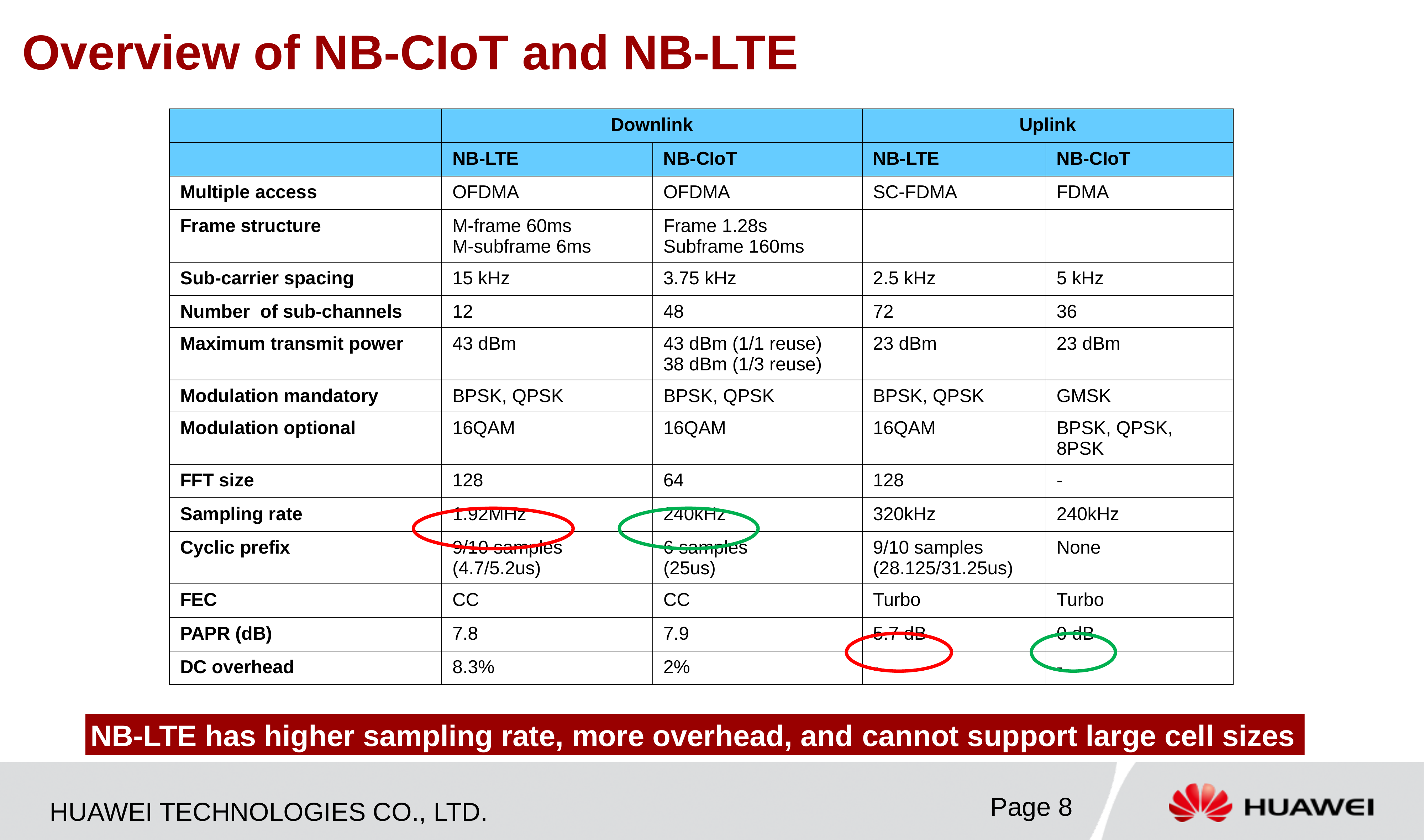

# Overview of NB-CIoT and NB-LTE
|  | Downlink |  | Uplink |  |
| --- | --- | --- | --- | --- |
|  | NB-LTE | NB-CIoT | NB-LTE | NB-CIoT |
| Multiple access | OFDMA | OFDMA | SC-FDMA | FDMA |
| Frame structure | M-frame 60ms M-subframe 6ms | Frame 1.28s Subframe 160ms |  |  |
| Sub-carrier spacing | 15 kHz | 3.75 kHz | 2.5 kHz | 5 kHz |
| Number of sub-channels | 12 | 48 | 72 | 36 |
| Maximum transmit power | 43 dBm | 43 dBm (1/1 reuse) 38 dBm (1/3 reuse) | 23 dBm | 23 dBm |
| Modulation mandatory | BPSK, QPSK | BPSK, QPSK | BPSK, QPSK | GMSK |
| Modulation optional | 16QAM | 16QAM | 16QAM | BPSK, QPSK, 8PSK |
| FFT size | 128 | 64 | 128 | - |
| Sampling rate | 1.92MHz | 240kHz | 320kHz | 240kHz |
| Cyclic prefix | 9/10 samples (4.7/5.2us) | 6 samples (25us) | 9/10 samples (28.125/31.25us) | None |
| FEC | CC | CC | Turbo | Turbo |
| PAPR (dB) | 7.8 | 7.9 | 5.7 dB | 0 dB |
| DC overhead | 8.3% | 2% | - | - |

NB-LTE has higher sampling rate, more overhead, and cannot support large cell sizes
Page 8